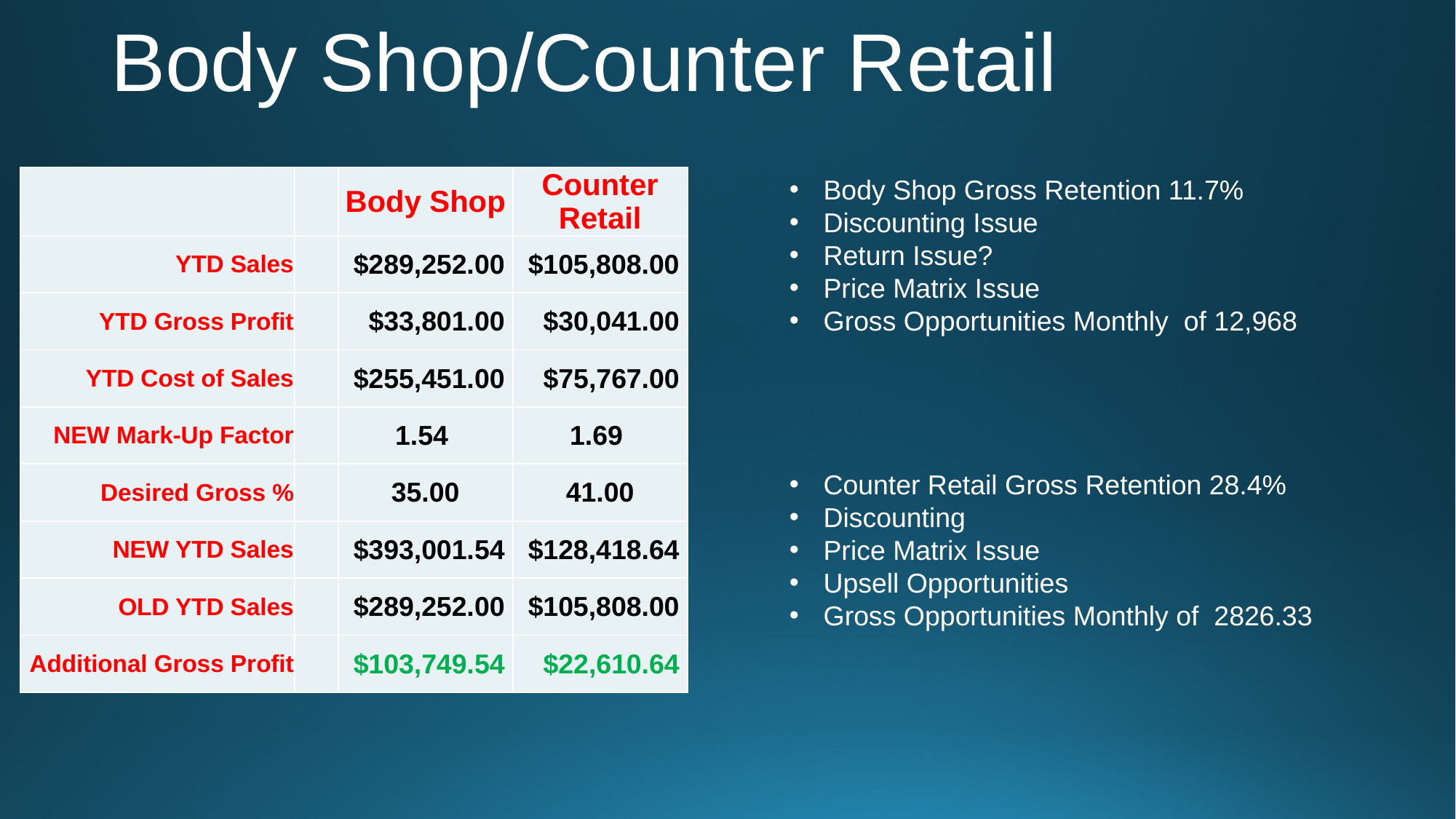

# Body Shop/Counter Retail
|  |  | Body Shop | Counter Retail |
| --- | --- | --- | --- |
| YTD Sales |  | $289,252.00 | $105,808.00 |
| YTD Gross Profit |  | $33,801.00 | $30,041.00 |
| YTD Cost of Sales |  | $255,451.00 | $75,767.00 |
| NEW Mark-Up Factor |  | 1.54 | 1.69 |
| Desired Gross % |  | 35.00 | 41.00 |
| NEW YTD Sales |  | $393,001.54 | $128,418.64 |
| OLD YTD Sales |  | $289,252.00 | $105,808.00 |
| Additional Gross Profit |  | $103,749.54 | $22,610.64 |
Body Shop Gross Retention 11.7%
Discounting Issue
Return Issue?
Price Matrix Issue
Gross Opportunities Monthly  of 12,968

Counter Retail Gross Retention 28.4%
Discounting
Price Matrix Issue
Upsell Opportunities
Gross Opportunities Monthly of  2826.33